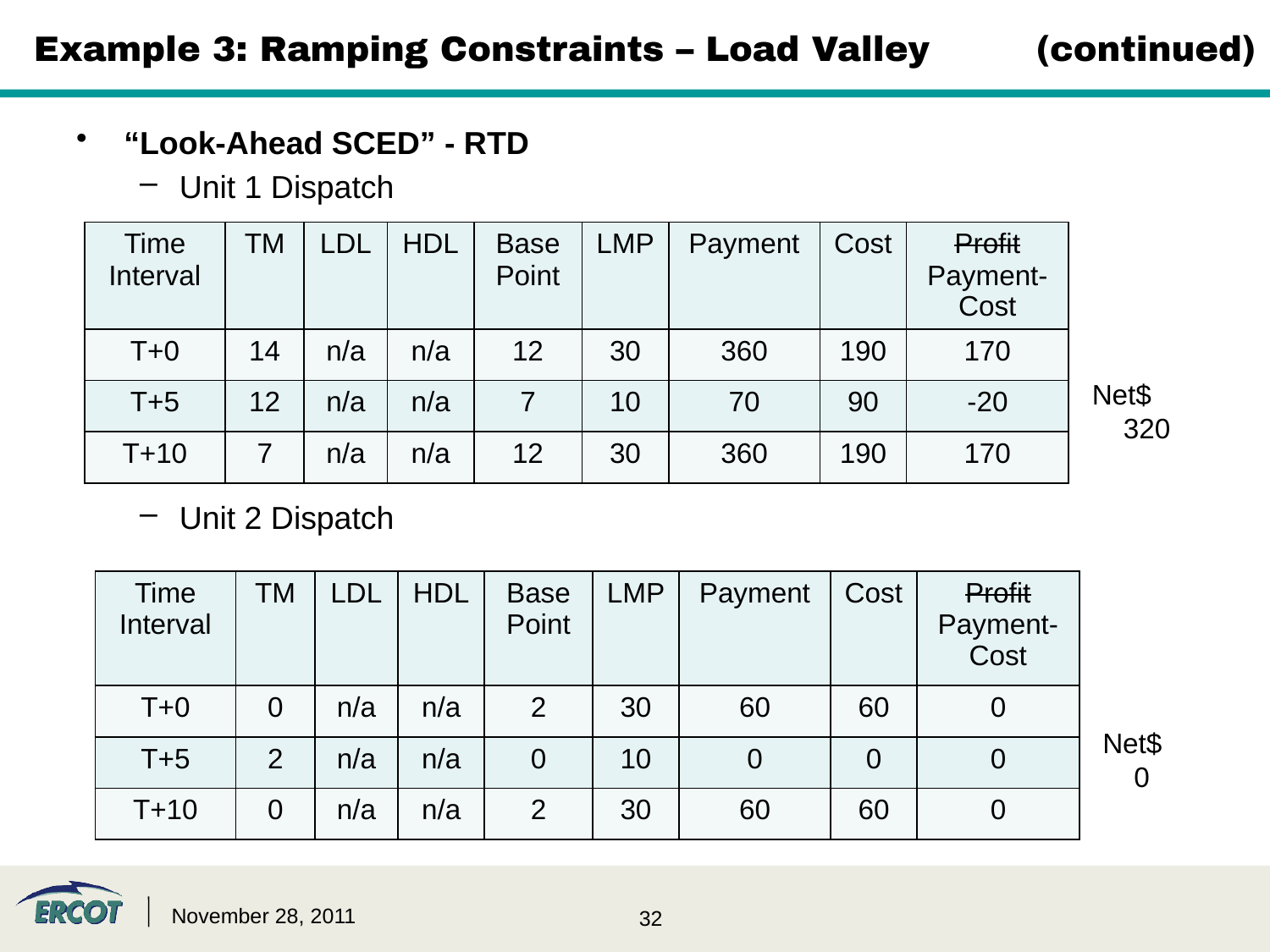

# Example 3: Ramping Constraints – Load Valley         (continued)
“Look-Ahead SCED” - RTD
Unit 1 Dispatch

Unit 2 Dispatch

| Time Interval | TM | LDL | HDL | Base Point | LMP | Payment | Cost | Profit Payment-Cost |
| --- | --- | --- | --- | --- | --- | --- | --- | --- |
| T+0 | 14 | n/a | n/a | 12 | 30 | 360 | 190 | 170 |
| T+5 | 12 | n/a | n/a | 7 | 10 | 70 | 90 | -20 |
| T+10 | 7 | n/a | n/a | 12 | 30 | 360 | 190 | 170 |
Net$
    320
| Time Interval | TM | LDL | HDL | Base Point | LMP | Payment | Cost | Profit Payment-Cost |
| --- | --- | --- | --- | --- | --- | --- | --- | --- |
| T+0 | 0 | n/a | n/a | 2 | 30 | 60 | 60 | 0 |
| T+5 | 2 | n/a | n/a | 0 | 10 | 0 | 0 | 0 |
| T+10 | 0 | n/a | n/a | 2 | 30 | 60 | 60 | 0 |
Net$
    0
November 28, 2011